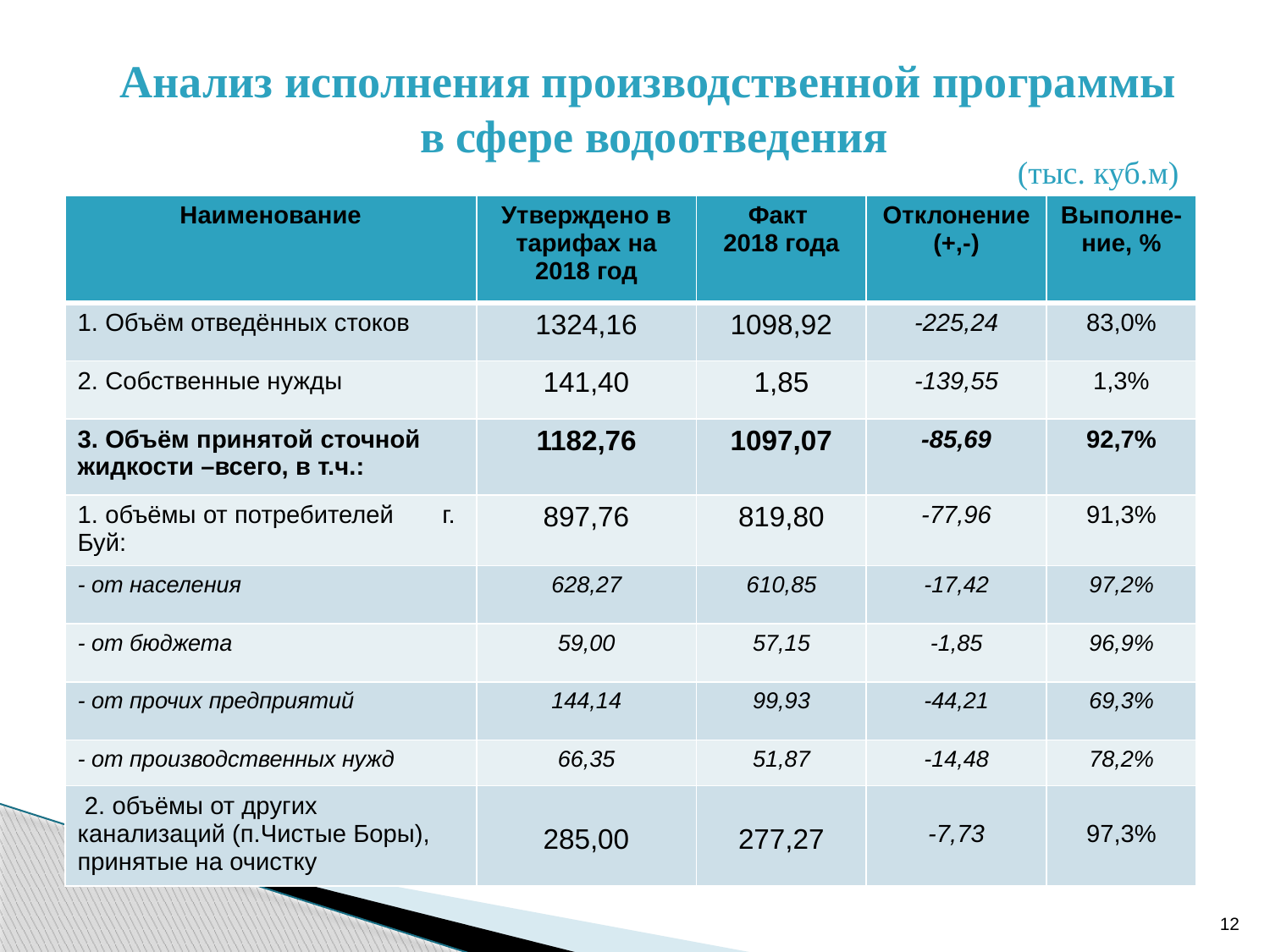

# Анализ исполнения производственной программы в сфере водоотведения
(тыс. куб.м)
| Наименование | Утверждено в тарифах на 2018 год | Факт 2018 года | Отклонение (+,-) | Выполне-ние, % |
| --- | --- | --- | --- | --- |
| 1. Объём отведённых стоков | 1324,16 | 1098,92 | -225,24 | 83,0% |
| 2. Собственные нужды | 141,40 | 1,85 | -139,55 | 1,3% |
| 3. Объём принятой сточной жидкости –всего, в т.ч.: | 1182,76 | 1097,07 | -85,69 | 92,7% |
| 1. объёмы от потребителей г. Буй: | 897,76 | 819,80 | -77,96 | 91,3% |
| - от населения | 628,27 | 610,85 | -17,42 | 97,2% |
| - от бюджета | 59,00 | 57,15 | -1,85 | 96,9% |
| - от прочих предприятий | 144,14 | 99,93 | -44,21 | 69,3% |
| - от производственных нужд | 66,35 | 51,87 | -14,48 | 78,2% |
| 2. объёмы от других канализаций (п.Чистые Боры), принятые на очистку | 285,00 | 277,27 | -7,73 | 97,3% |
12